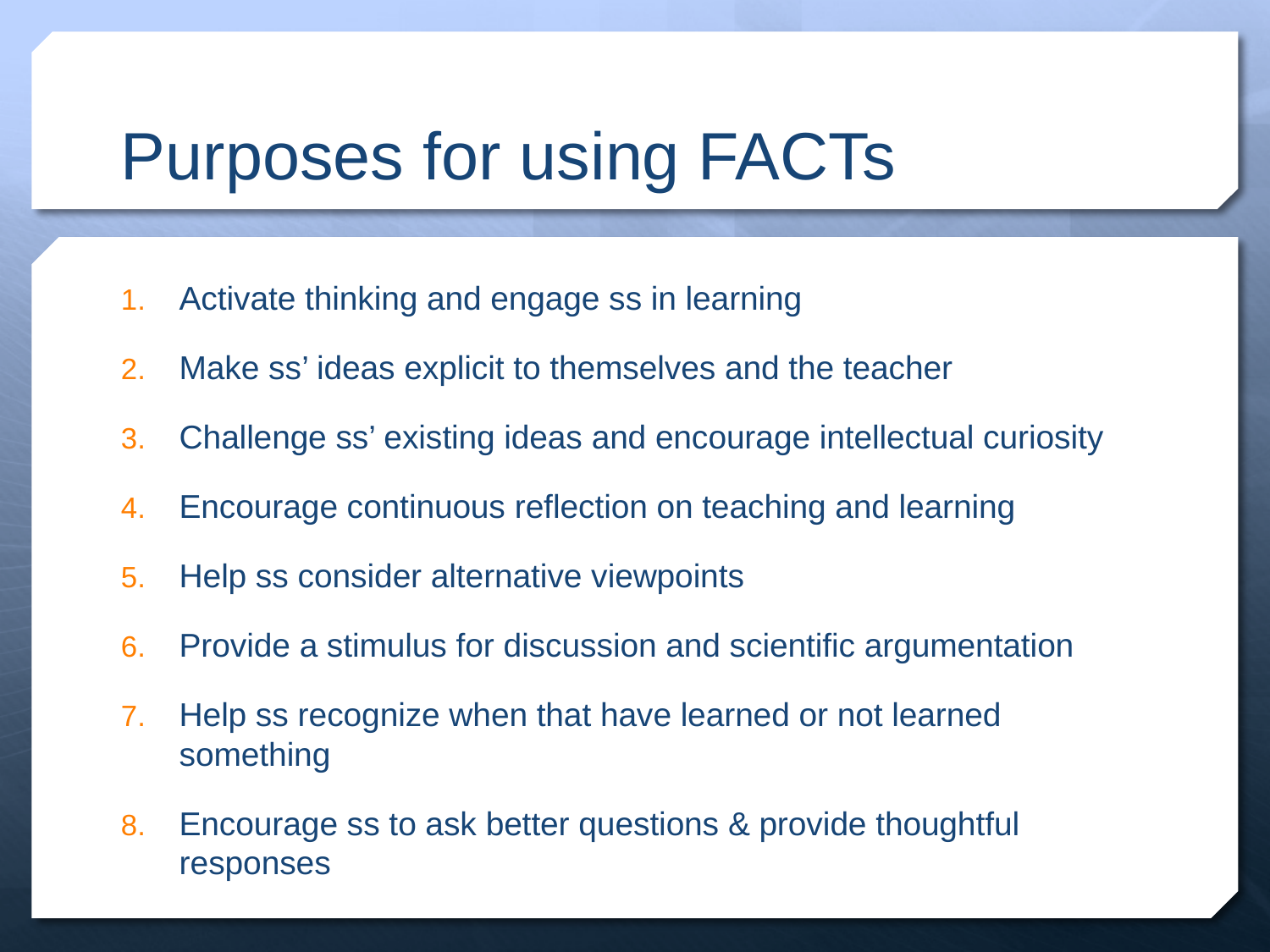

# Purposes for using FACTs
Activate thinking and engage ss in learning
Make ss’ ideas explicit to themselves and the teacher
Challenge ss’ existing ideas and encourage intellectual curiosity
Encourage continuous reflection on teaching and learning
Help ss consider alternative viewpoints
Provide a stimulus for discussion and scientific argumentation
Help ss recognize when that have learned or not learned something
Encourage ss to ask better questions & provide thoughtful responses